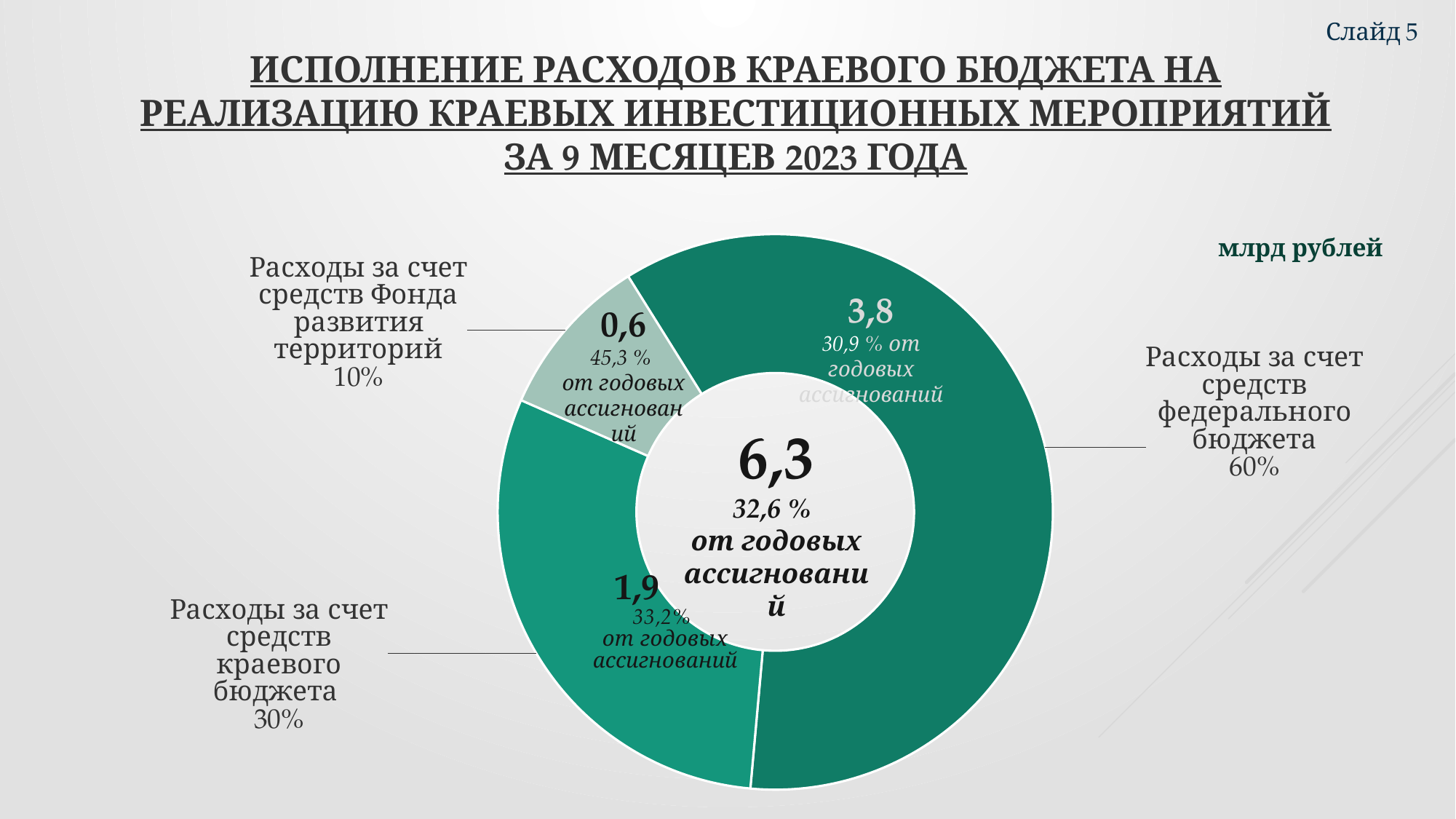

Слайд 5
# Исполнение расходов краевого бюджета на реализацию краевых инвестиционных мероприятий за 9 месяцев 2023 года

### Chart

| Category | Продажи |
|---|---|
| Расходы за счет средств федерального бюджета | 3.8 |
| Расходы за счет средств краевого бюджета | 1.9 |
| Расходы за счет средств Фонда развития территорий | 0.6 |
млрд рублей
3,8
30,9 % от годовых ассигнований
0,6
45,3 %
от годовых ассигнований
6,3
32,6 %
от годовых ассигнований